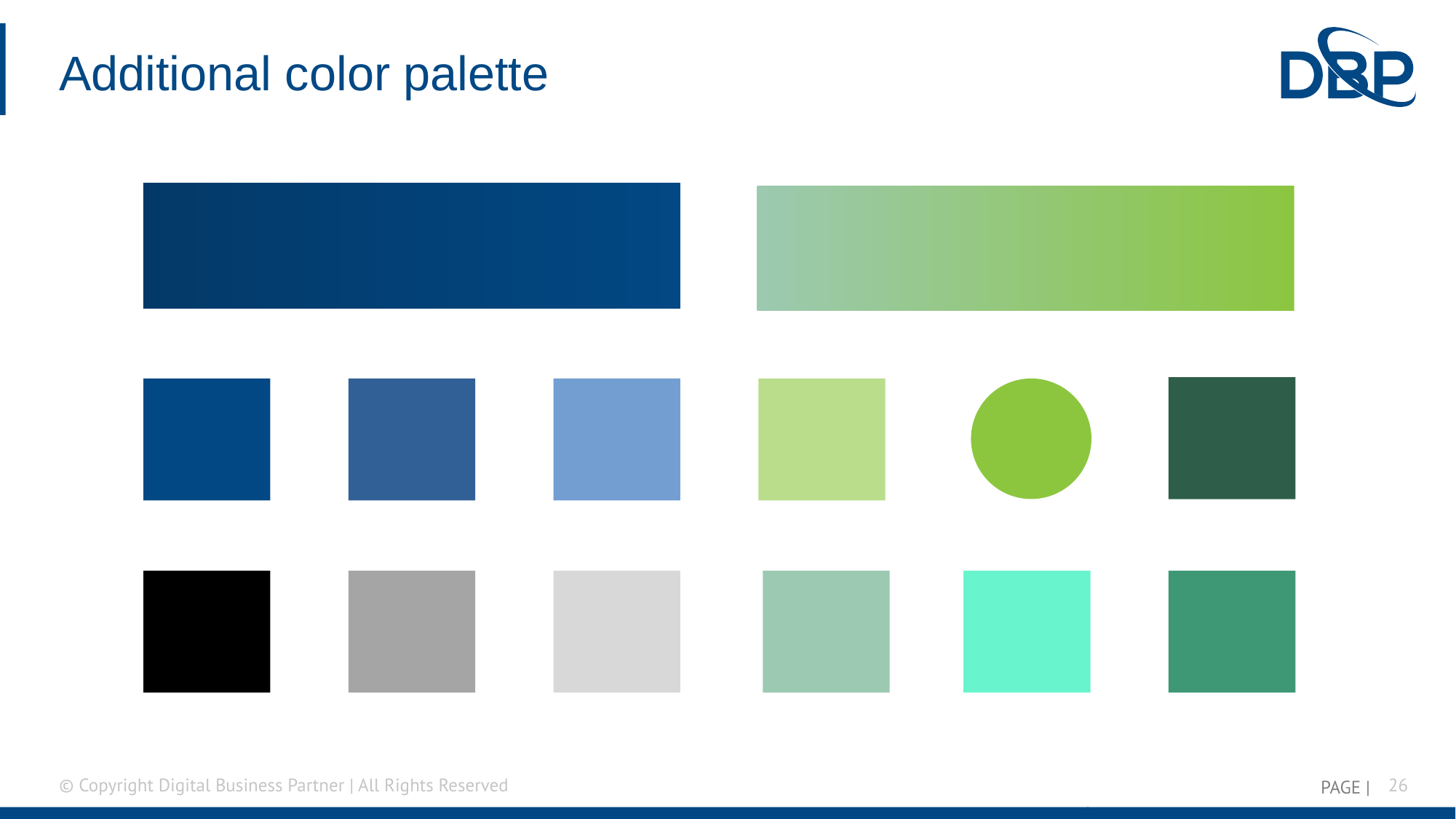

# Additional color palette

© Copyright Digital Business Partner | All Rights Reserved
26